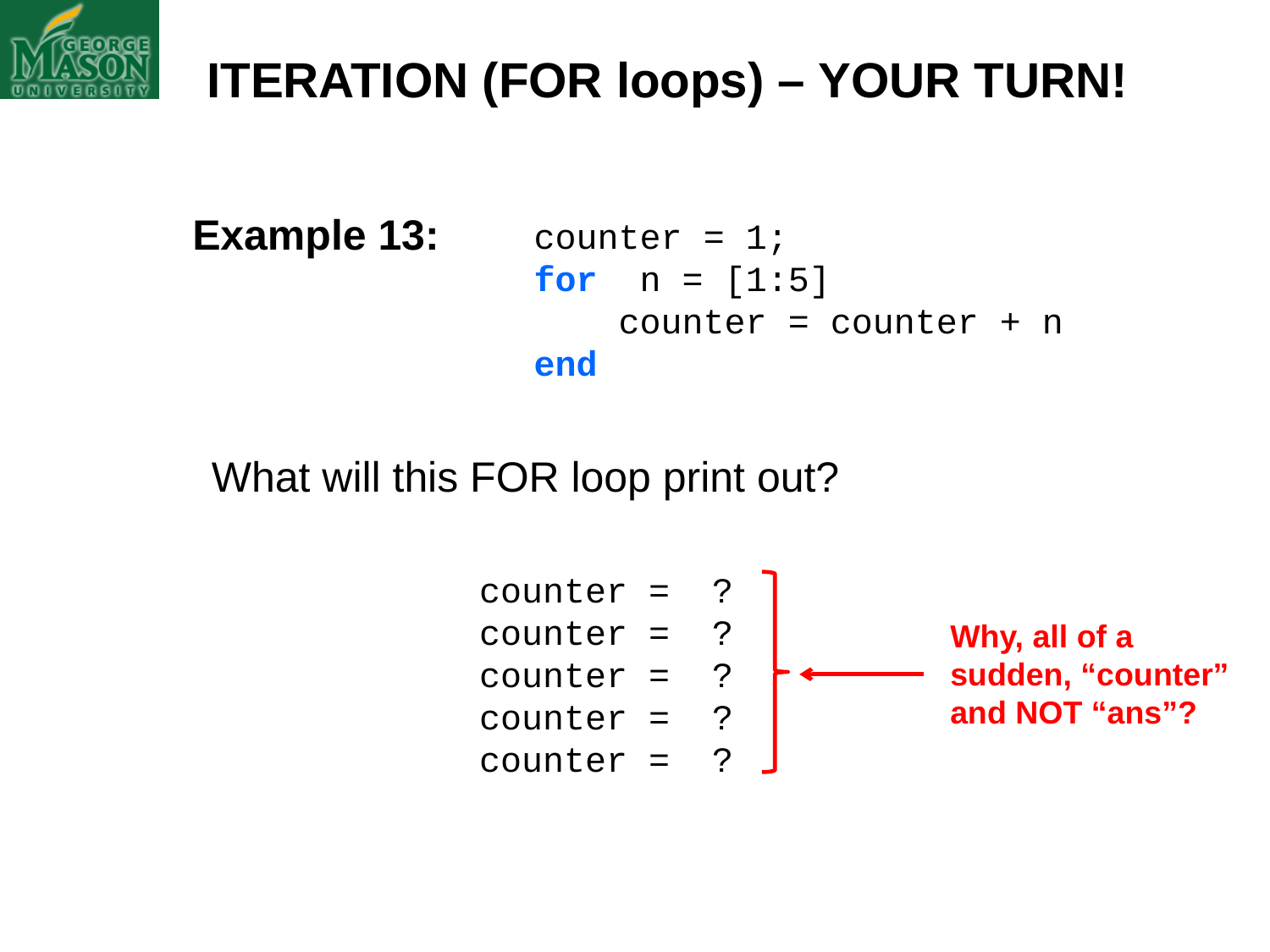

ITERATION (FOR loops) – YOUR TURN!
Example 13:
counter = 1;
for  n = [1:5]
    counter = counter + n
end
What will this FOR loop print out?
counter =  ?
counter =  ?
counter =  ?
counter =  ?
counter =  ?

Why, all of a sudden, “counter” and NOT “ans”?